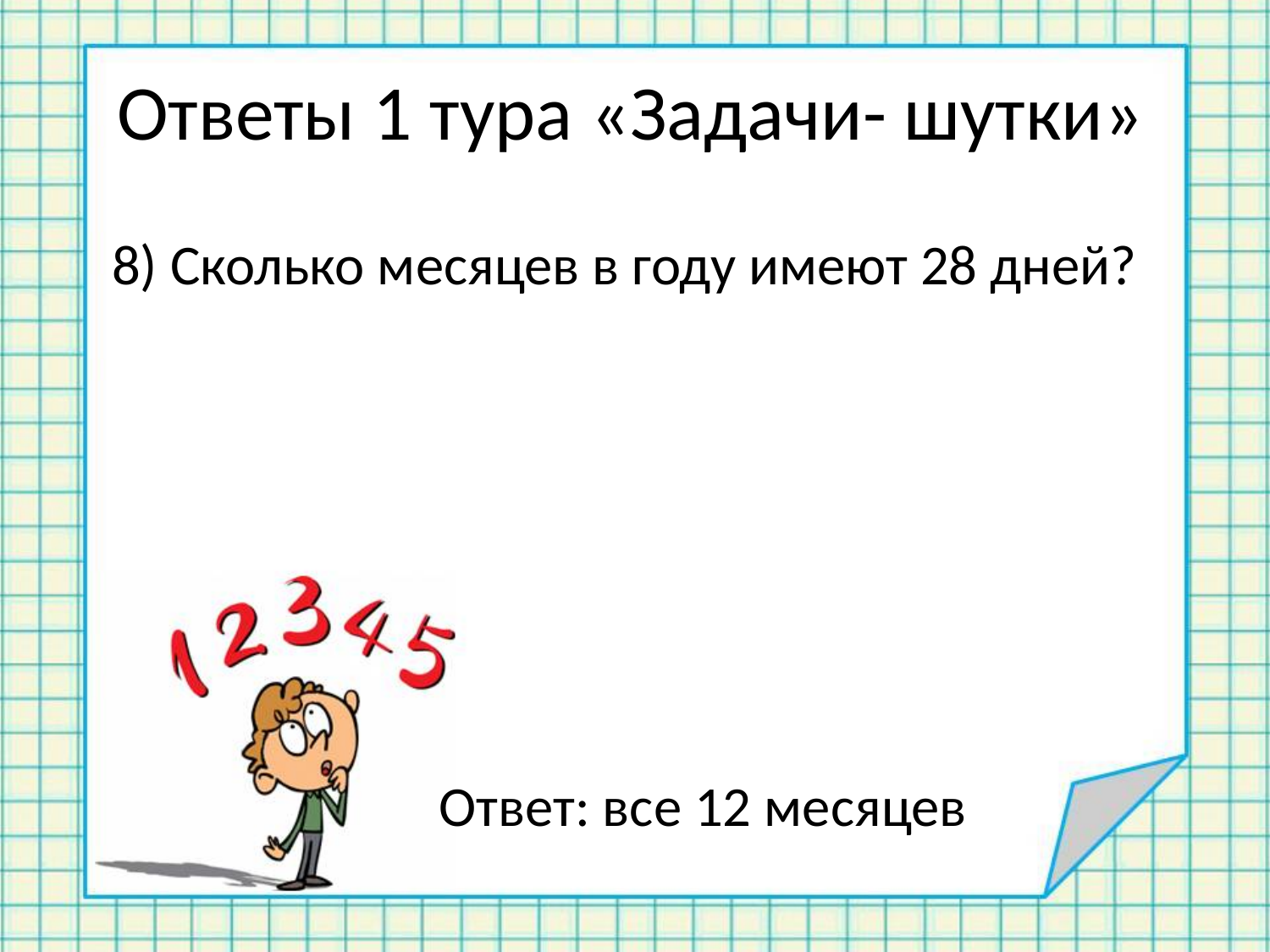

Ответы 1 тура «Задачи- шутки»
8) Сколько месяцев в году имеют 28 дней?

Ответ: все 12 месяцев